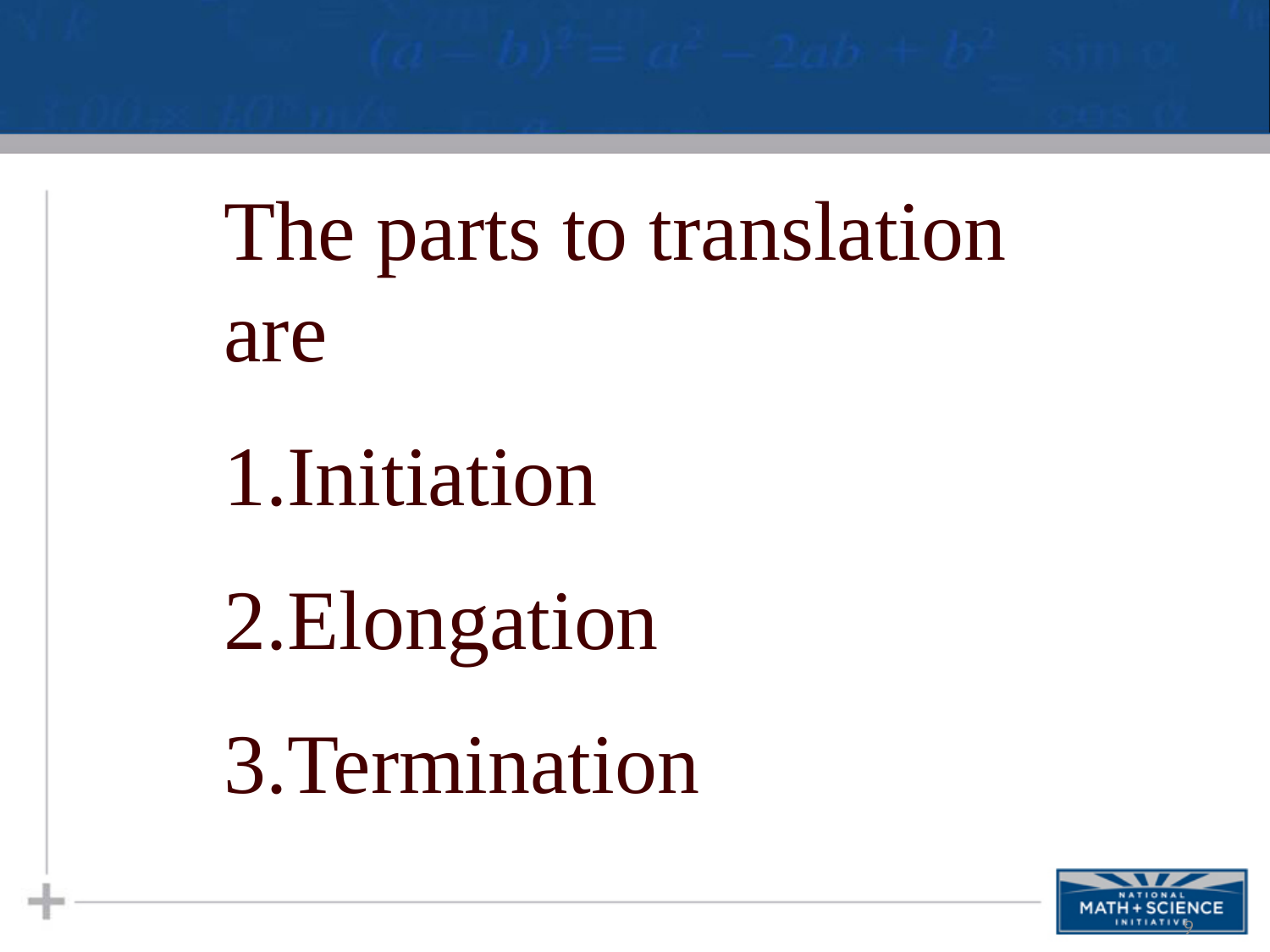

The parts to translation are
Initiation
Elongation
Termination
9